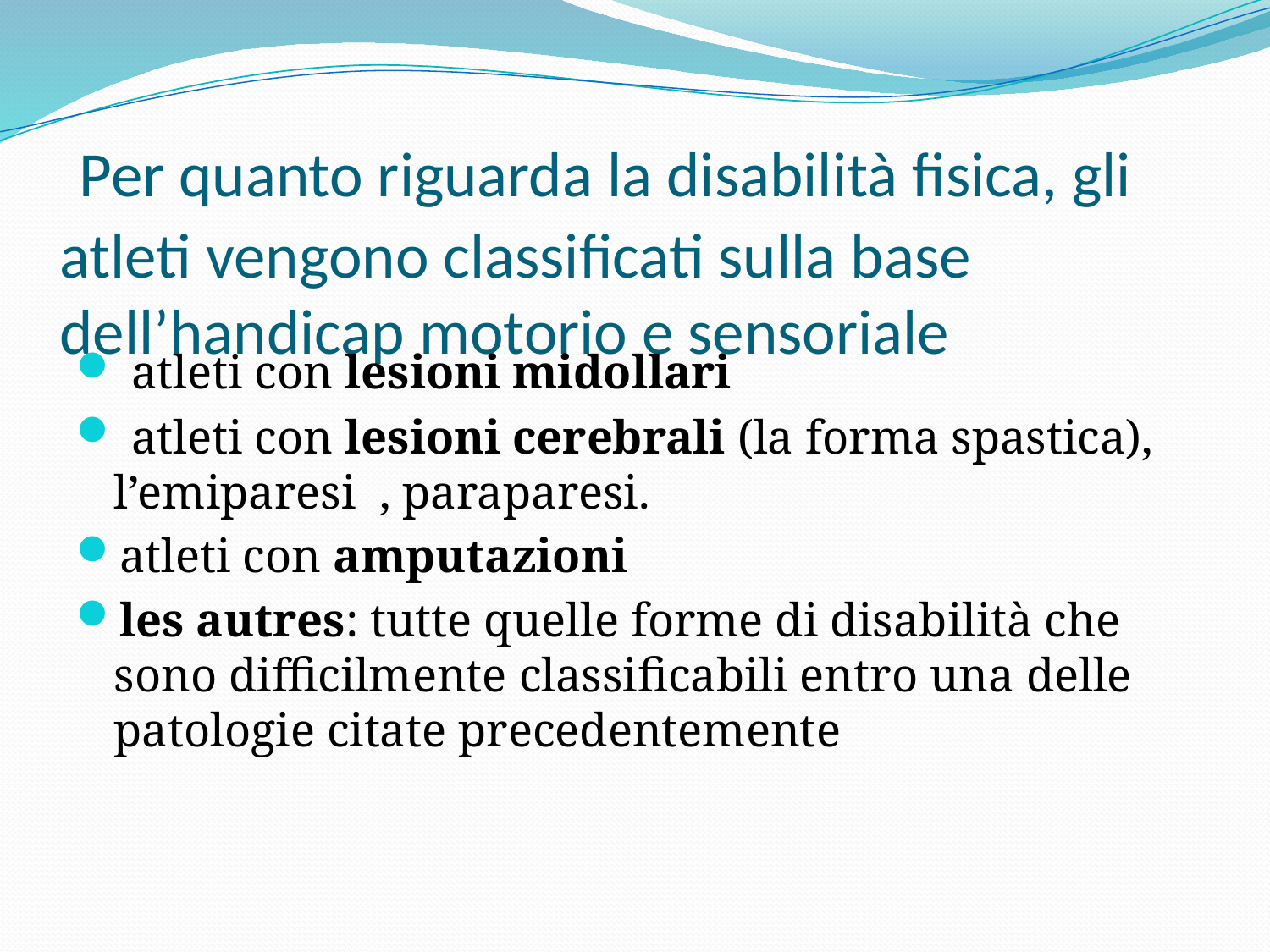

# Per quanto riguarda la disabilità fisica, gli atleti vengono classificati sulla base dell’handicap motorio e sensoriale
 atleti con lesioni midollari
 atleti con lesioni cerebrali (la forma spastica), l’emiparesi  , paraparesi.
atleti con amputazioni
les autres: tutte quelle forme di disabilità che sono difficilmente classificabili entro una delle patologie citate precedentemente